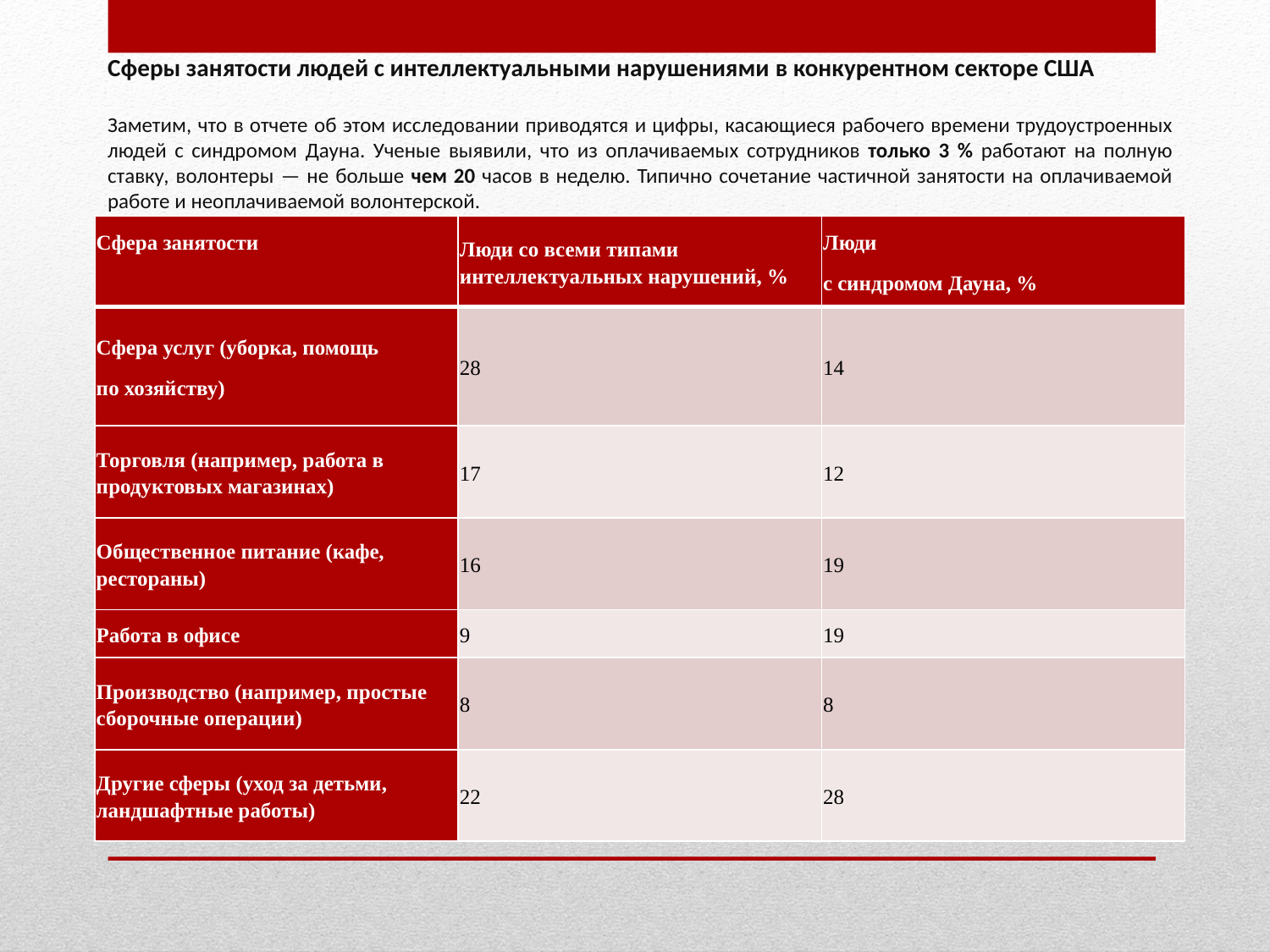

Сферы занятости людей с интеллектуальными нарушениями в конкурентном секторе США

Заметим, что в отчете об этом исследовании приводятся и цифры, касающиеся рабочего времени трудоустроенных людей с синдромом Дауна. Ученые выявили, что из оплачиваемых сотрудников только 3 % работают на полную ставку, волонтеры — не больше чем 20 часов в неделю. Типично сочетание частичной занятости на оплачиваемой работе и неоплачиваемой волонтерской.
| Сфера занятости | Люди со всеми типами интеллектуальных нарушений, % | Люди с синдромом Дауна, % |
| --- | --- | --- |
| Сфера услуг (уборка, помощь по хозяйству) | 28 | 14 |
| Торговля (например, работа в продуктовых магазинах) | 17 | 12 |
| Общественное питание (кафе, рестораны) | 16 | 19 |
| Работа в офисе | 9 | 19 |
| Производство (например, простые сборочные операции) | 8 | 8 |
| Другие сферы (уход за детьми, ландшафтные работы) | 22 | 28 |